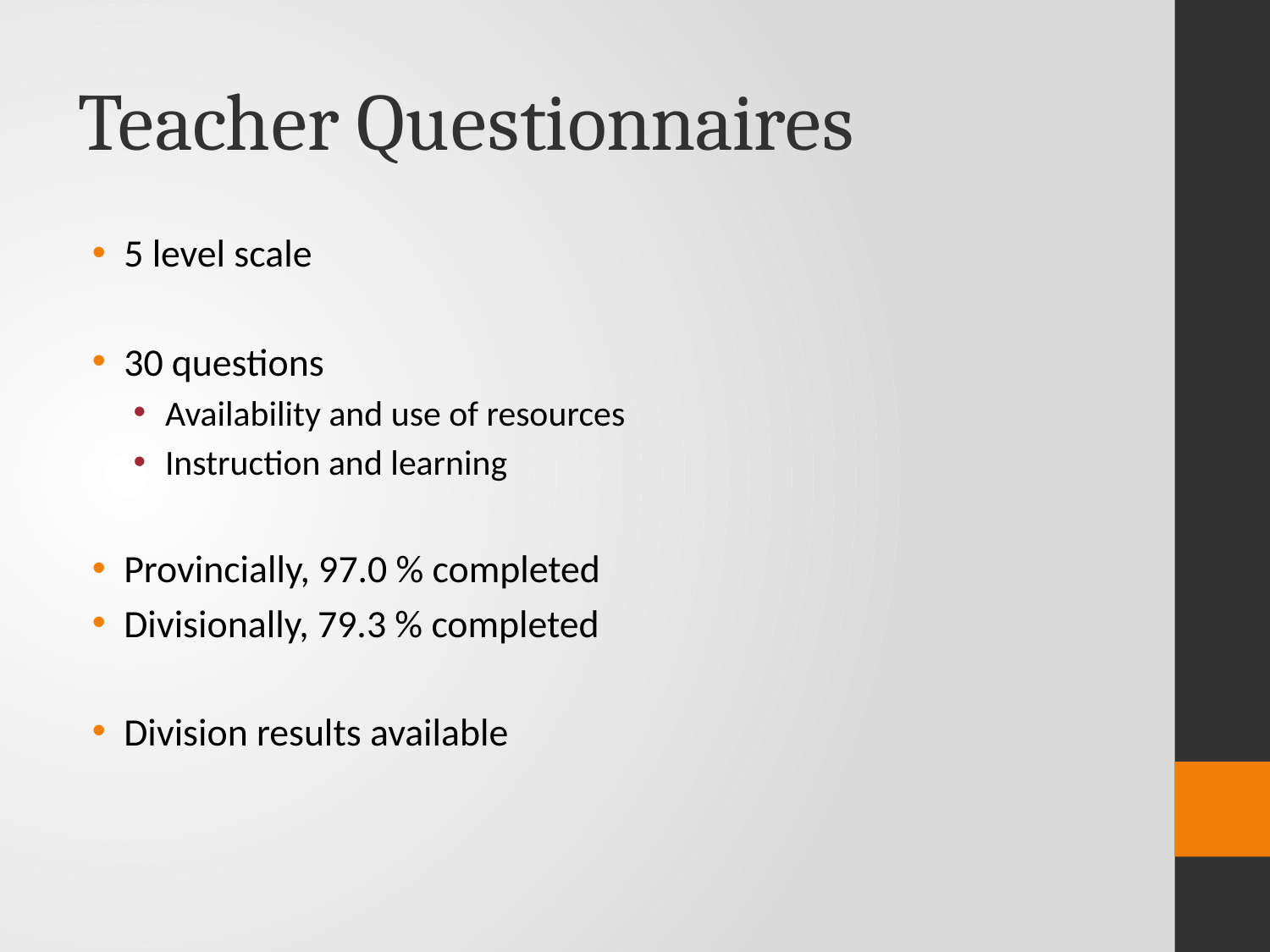

# Teacher Questionnaires
5 level scale

30 questions
Availability and use of resources
Instruction and learning

Provincially, 97.0 % completed
Divisionally, 79.3 % completed

Division results available